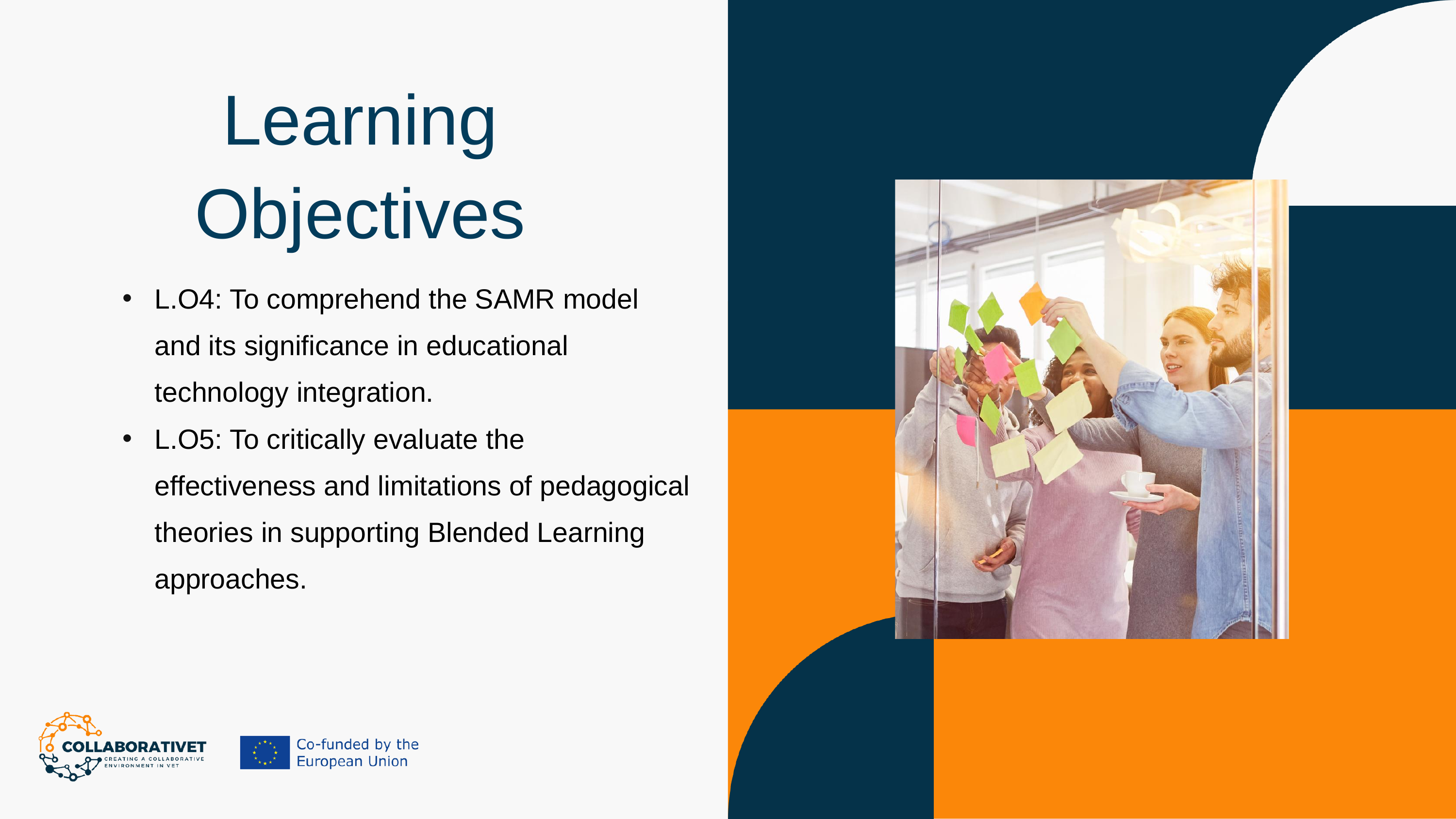

Learning Objectives

L.O4: To comprehend the SAMR model and its significance in educational technology integration.
L.O5: To critically evaluate the effectiveness and limitations of pedagogical theories in supporting Blended Learning approaches.